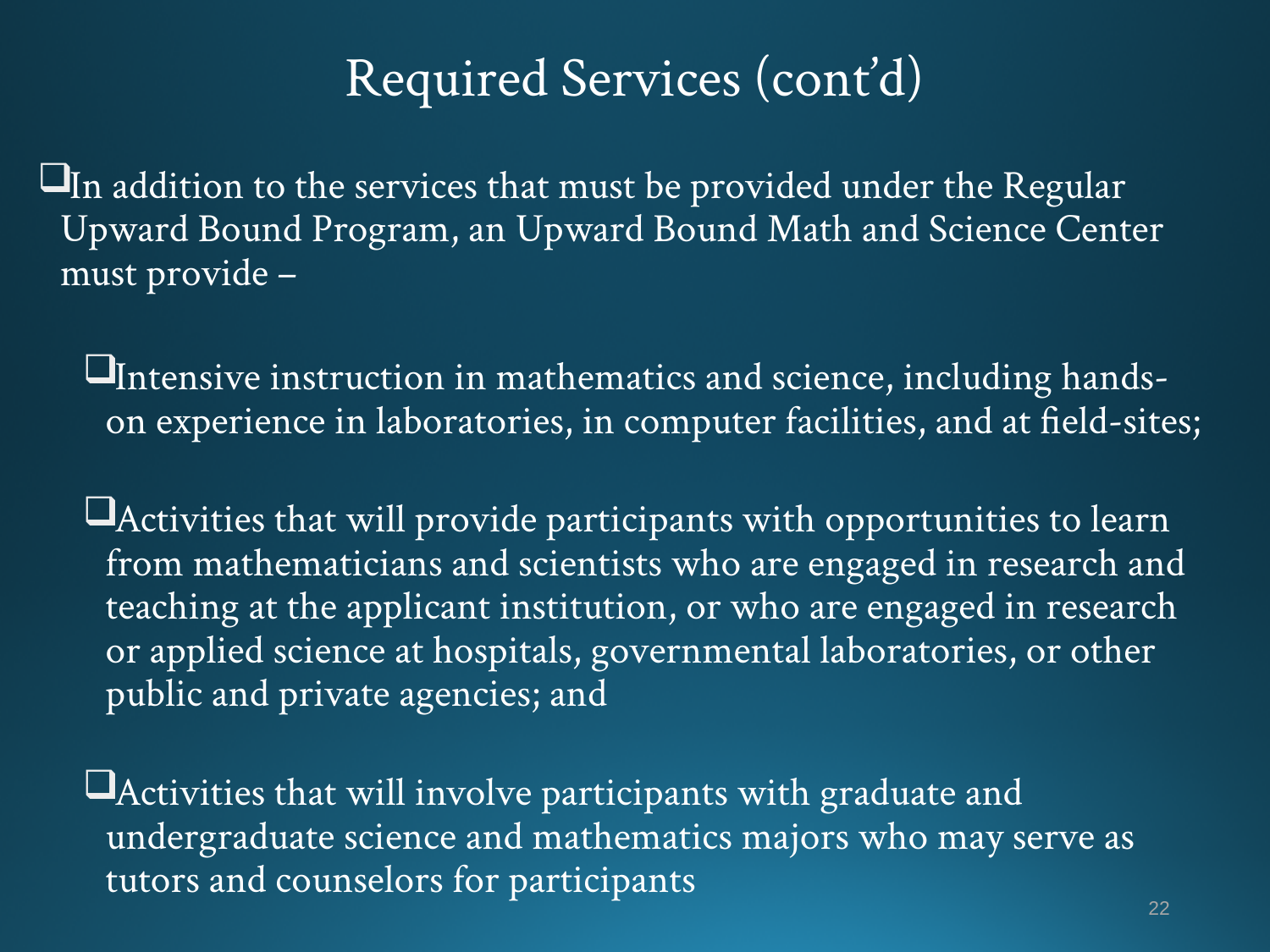

# Required Services (cont’d)
In addition to the services that must be provided under the Regular Upward Bound Program, an Upward Bound Math and Science Center must provide –

Intensive instruction in mathematics and science, including hands-on experience in laboratories, in computer facilities, and at field-sites;

Activities that will provide participants with opportunities to learn from mathematicians and scientists who are engaged in research and teaching at the applicant institution, or who are engaged in research or applied science at hospitals, governmental laboratories, or other public and private agencies; and

Activities that will involve participants with graduate and undergraduate science and mathematics majors who may serve as tutors and counselors for participants

22